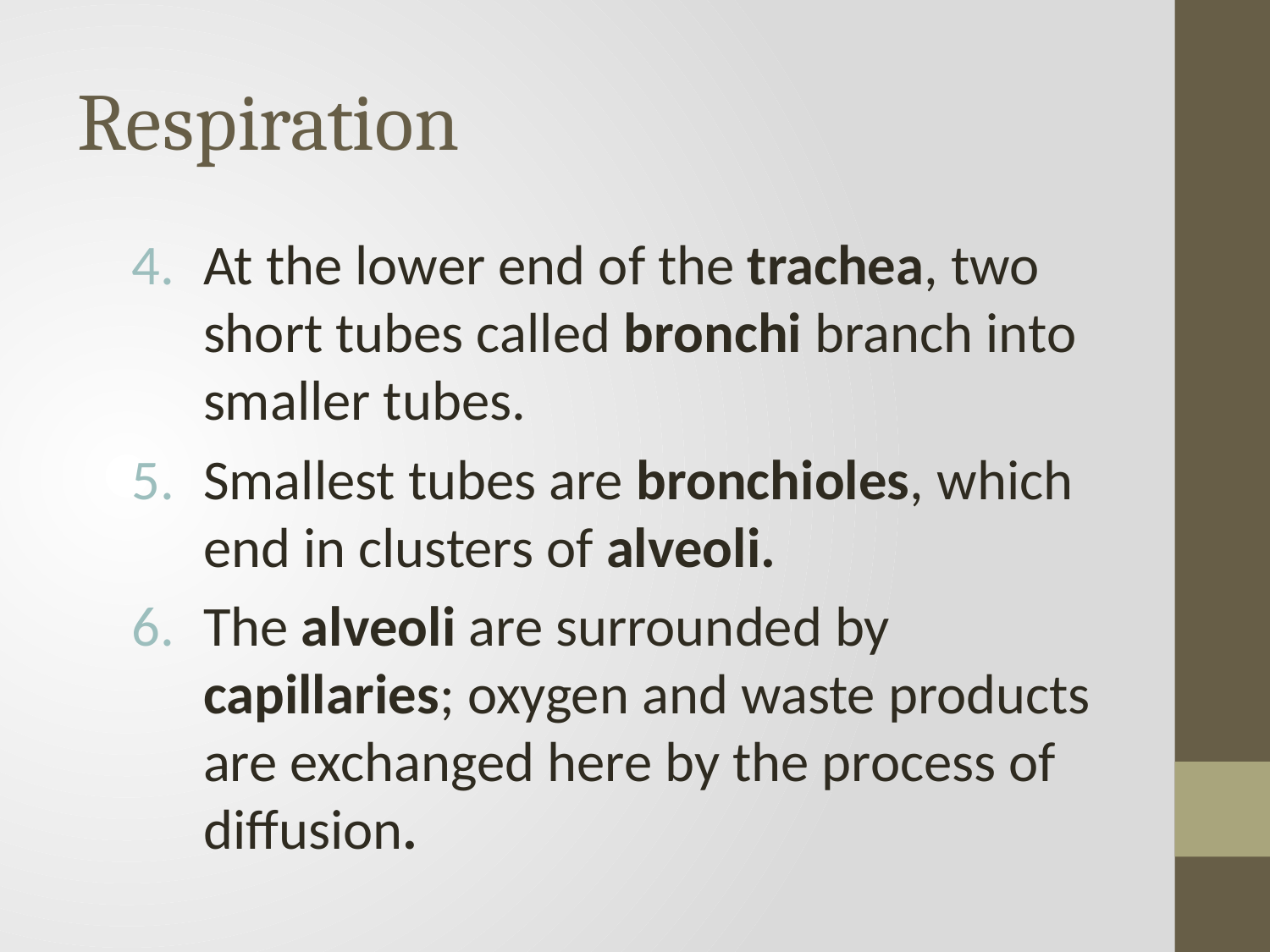

# Respiration
At the lower end of the trachea, two short tubes called bronchi branch into smaller tubes.
Smallest tubes are bronchioles, which end in clusters of alveoli.
The alveoli are surrounded by capillaries; oxygen and waste products are exchanged here by the process of diffusion.